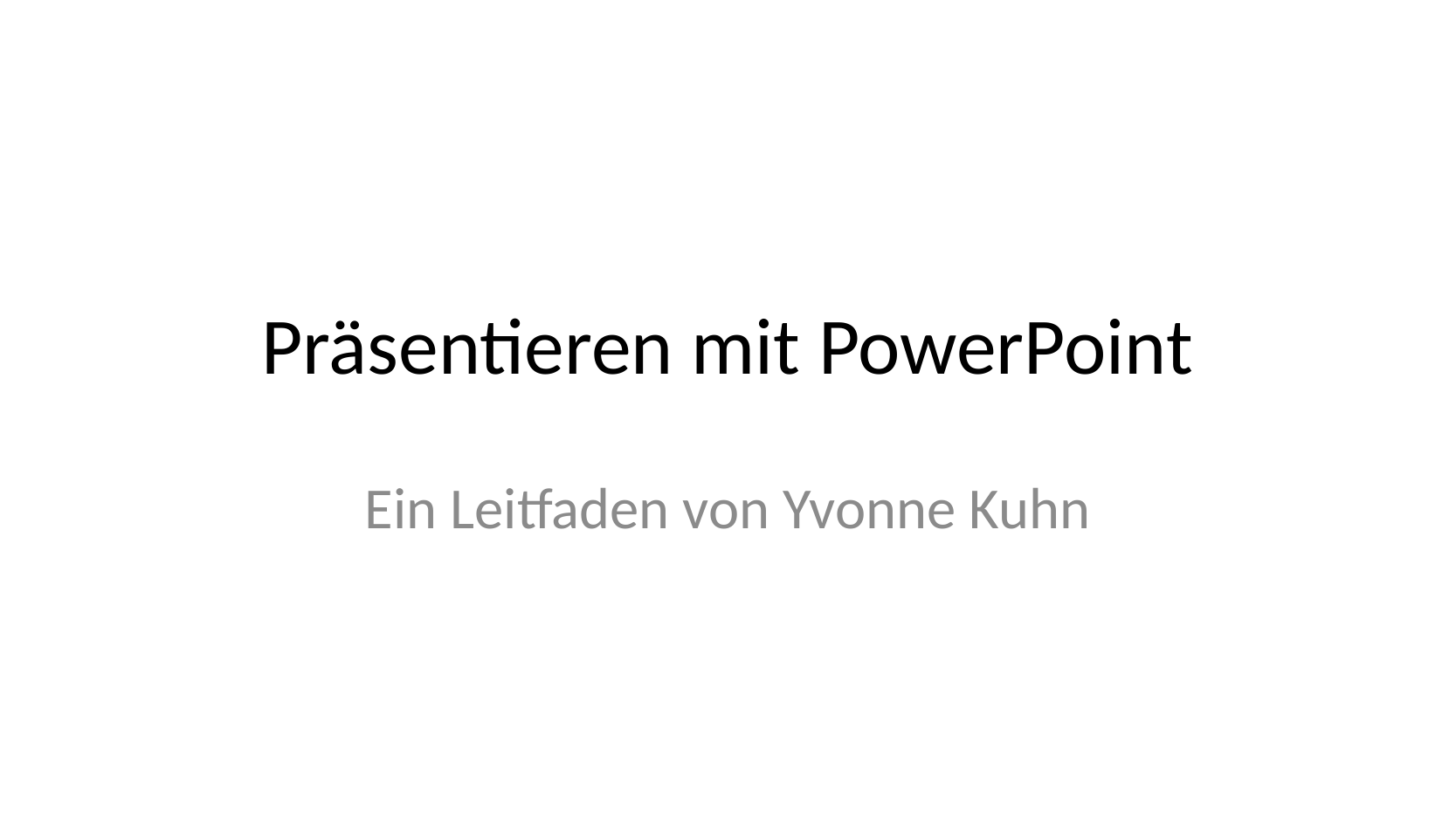

# Präsentieren mit PowerPoint
Ein Leitfaden von Yvonne Kuhn